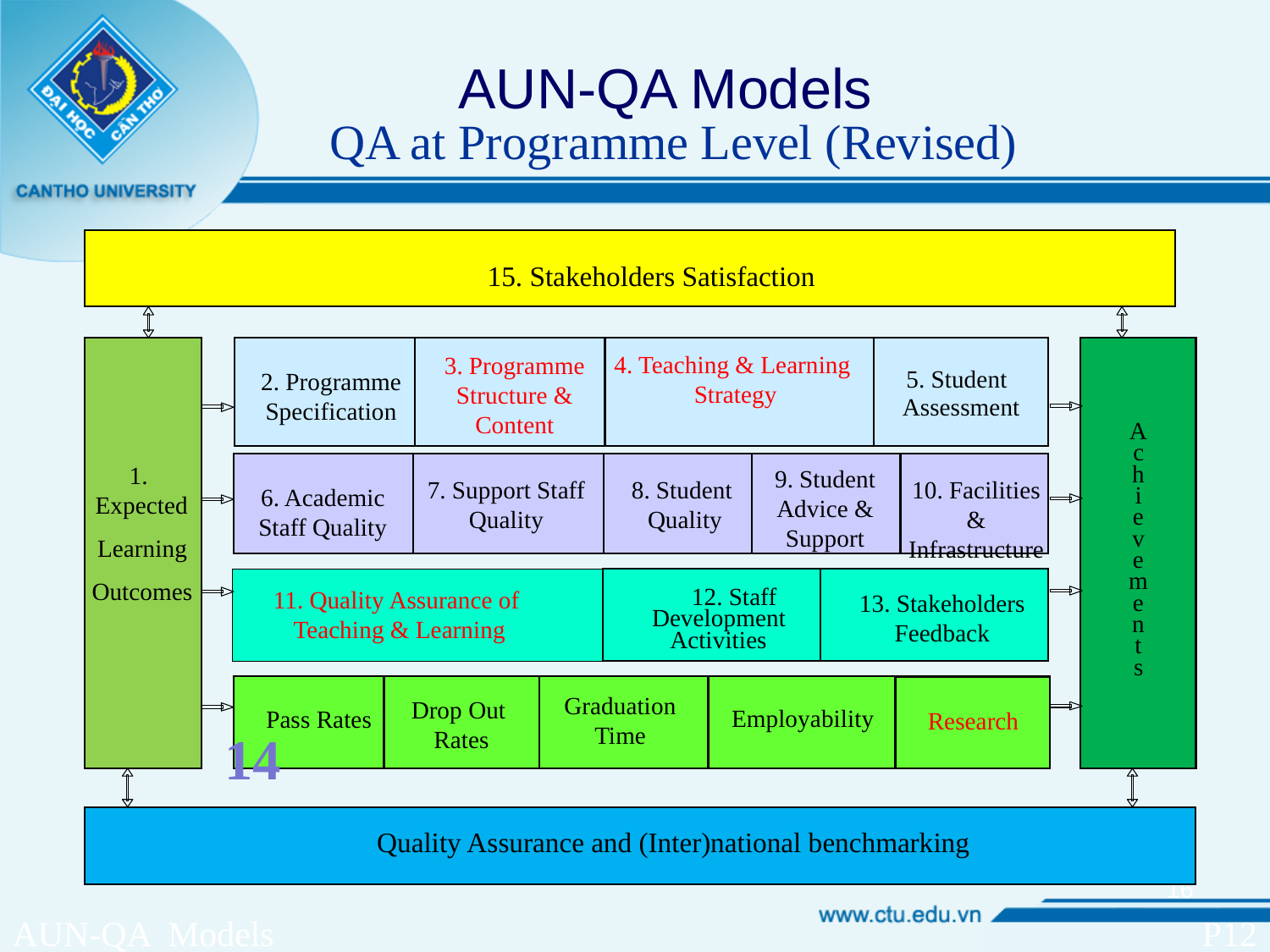

AUN-QA Models
QA at Programme Level (Revised)

15. Stakeholders Satisfaction

4. Teaching & Learning
Strategy
3. Programme Structure & Content
5. Student
2. Programme
Specification
Assessment

A
c

h
1.
Expected
9. Student Advice & Support
7. Support Staff
Quality
8. Student
Quality
10. Facilities & Infrastructure
i
6. Academic Staff Quality

e
v
Learning
e
m

Outcomes
12. Staff
11. Quality Assurance of
Teaching & Learning

e

13. Stakeholders
Feedback
Development
n
Activities
t
s

Graduation
Time
Drop Out
Rates

Employability
Pass Rates
Research
14

Quality Assurance and (Inter)national benchmarking
16
AUN-QA  Models
P12